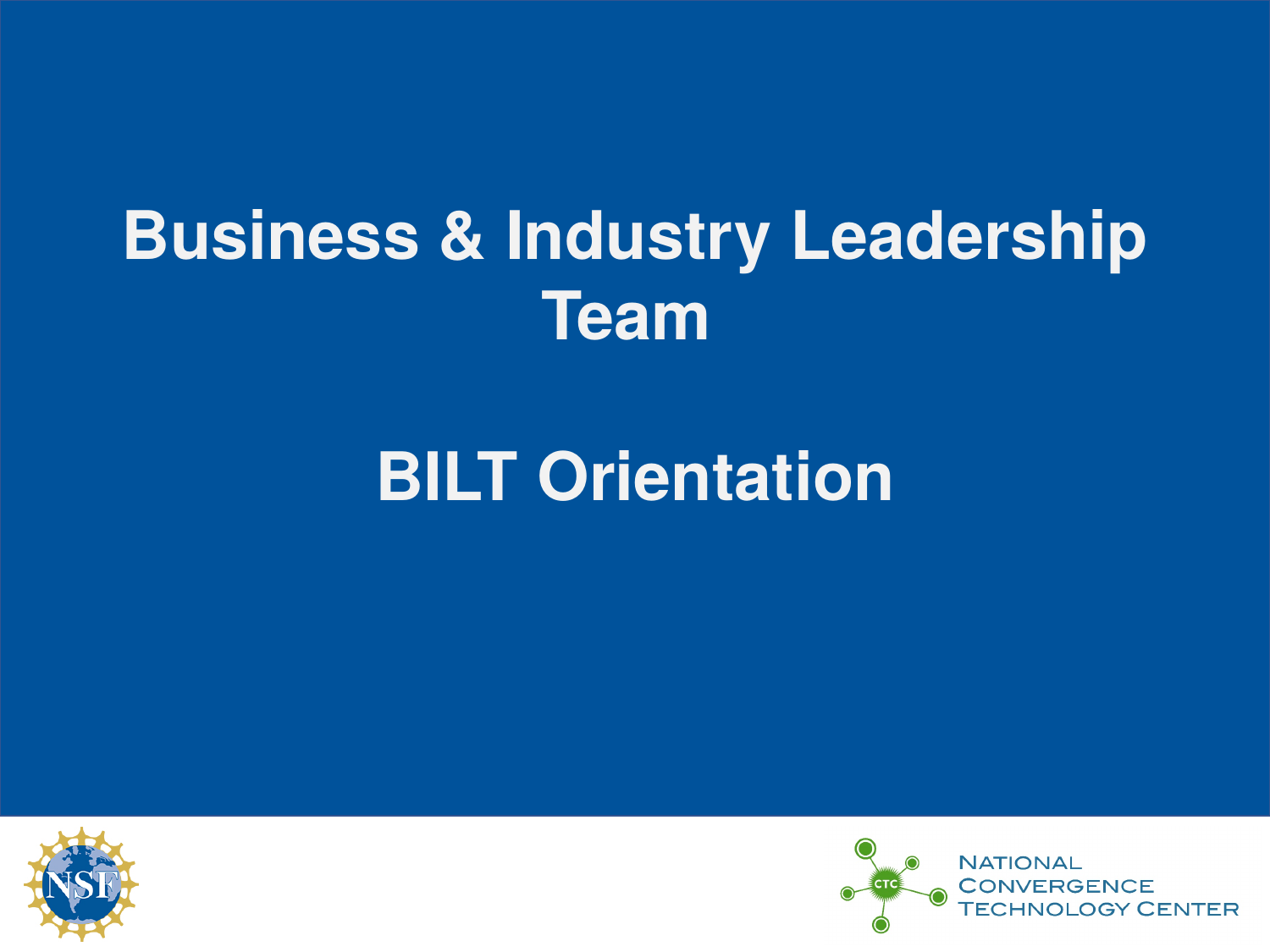

# Business & Industry Leadership Team BILT Orientation